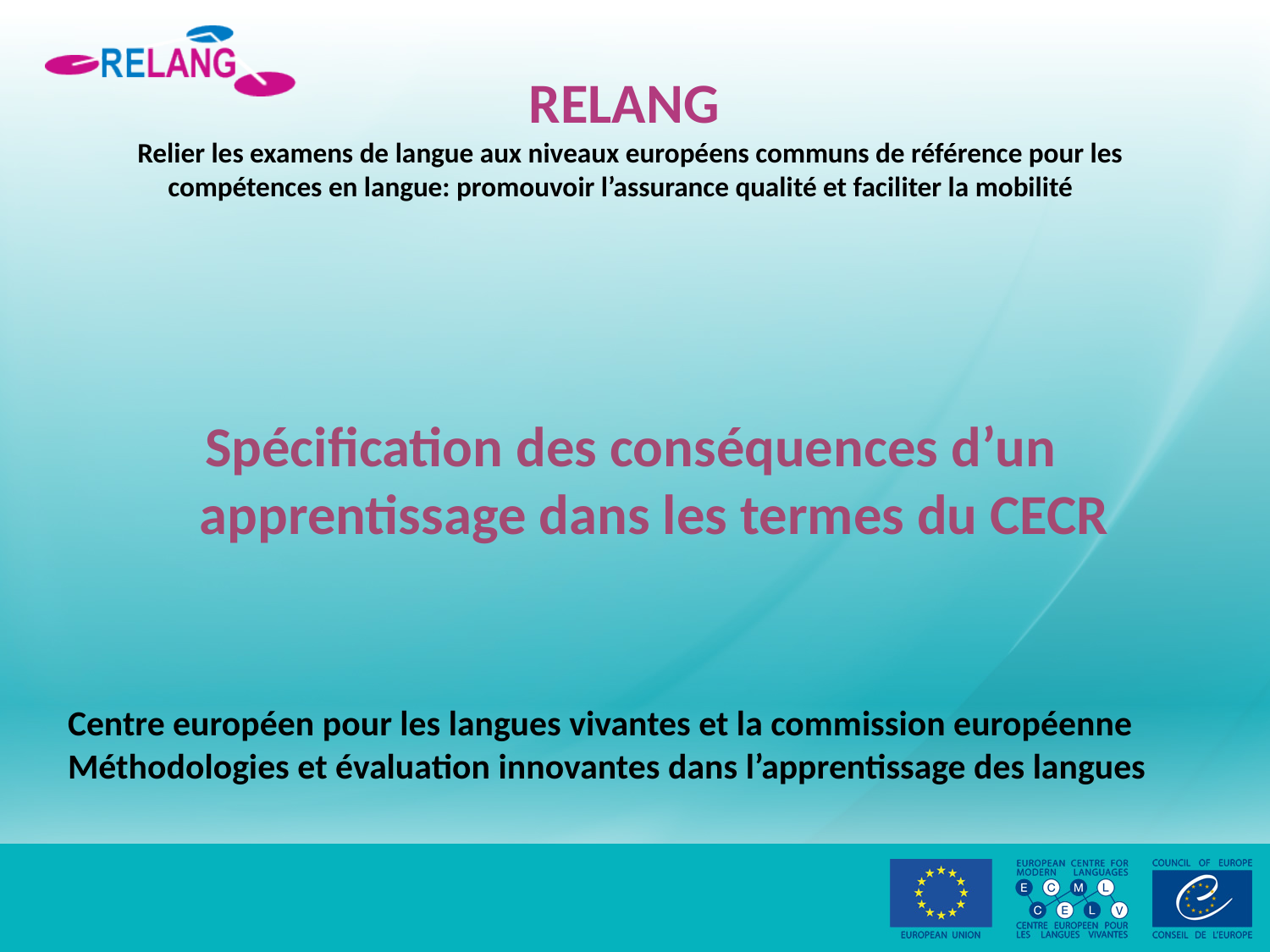

# RELANG Relier les examens de langue aux niveaux européens communs de référence pour les compétences en langue: promouvoir l’assurance qualité et faciliter la mobilité

Spécification des conséquences d’un apprentissage dans les termes du CECR

Centre européen pour les langues vivantes et la commission européenne Méthodologies et évaluation innovantes dans l’apprentissage des langues